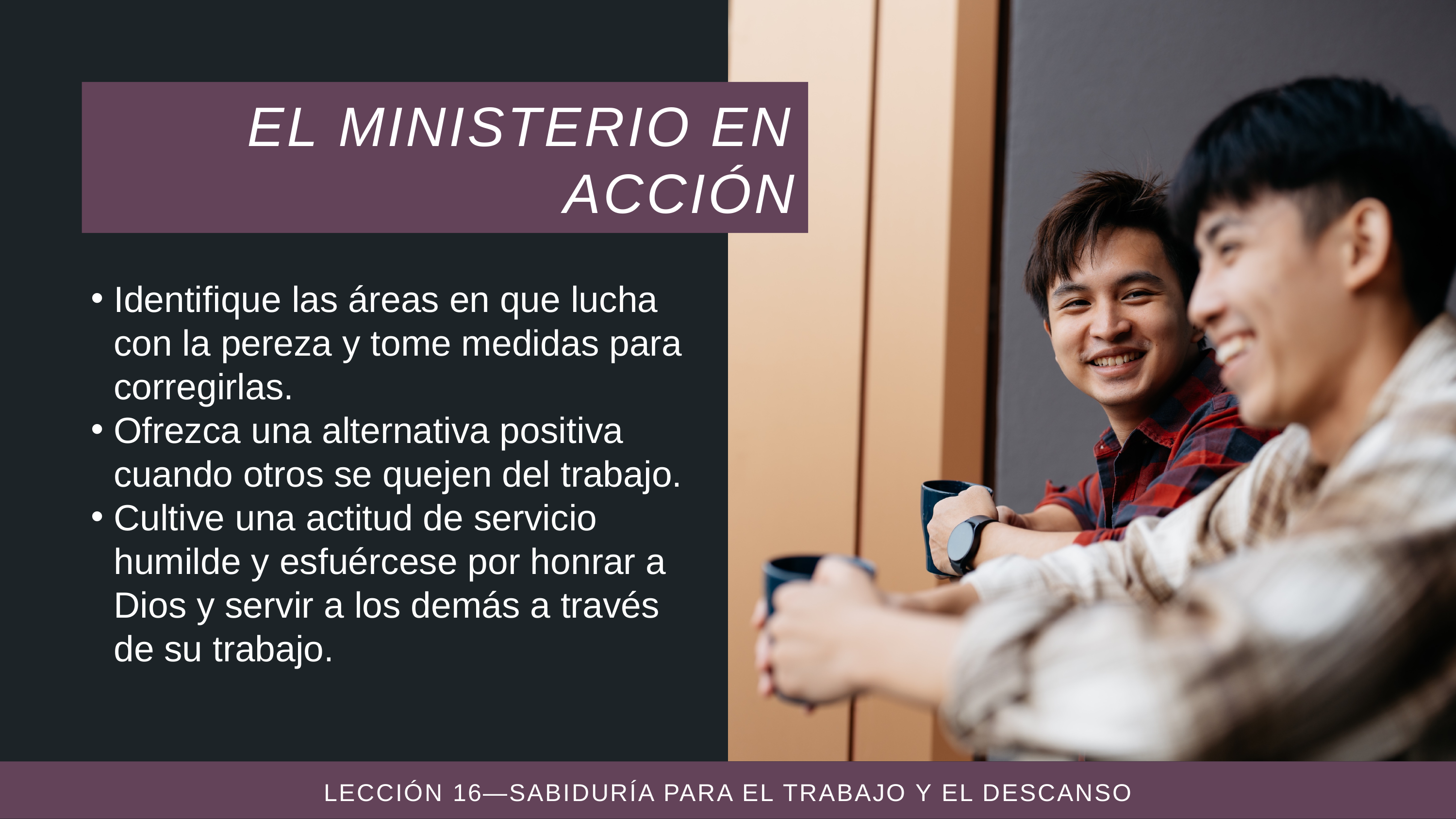

Identifique las áreas en que lucha con la pereza y tome medidas para corregirlas.
Ofrezca una alternativa positiva cuando otros se quejen del trabajo.
Cultive una actitud de servicio humilde y esfuércese por honrar a Dios y servir a los demás a través de su trabajo.